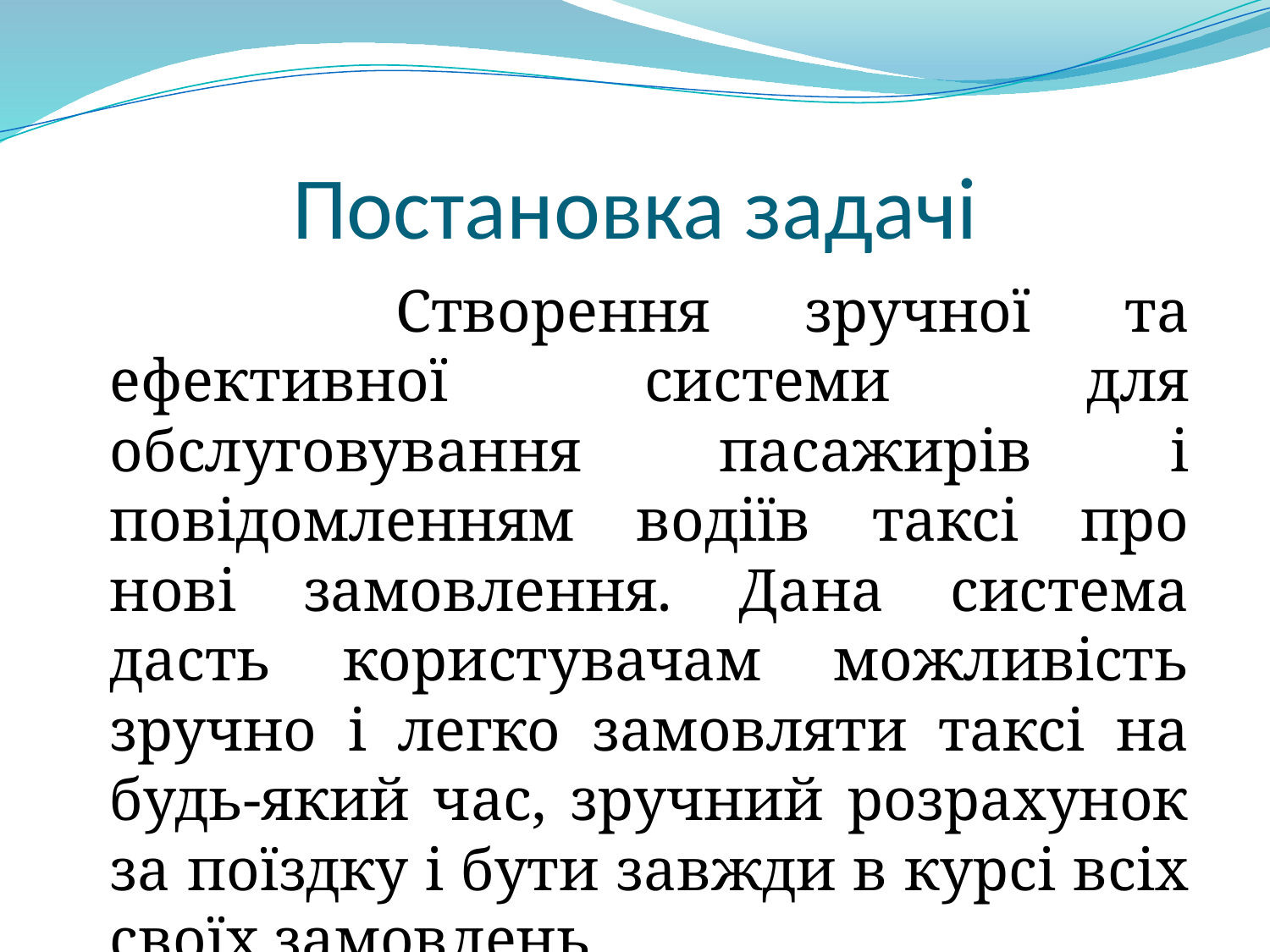

# Постановка задачі
  		Створення зручної та ефективної системи для обслуговування пасажирів і повідомленням водіїв таксі про нові замовлення. Дана система дасть користувачам можливість зручно і легко замовляти таксі на будь-який час, зручний розрахунок за поїздку і бути завжди в курсі всіх своїх замовлень.